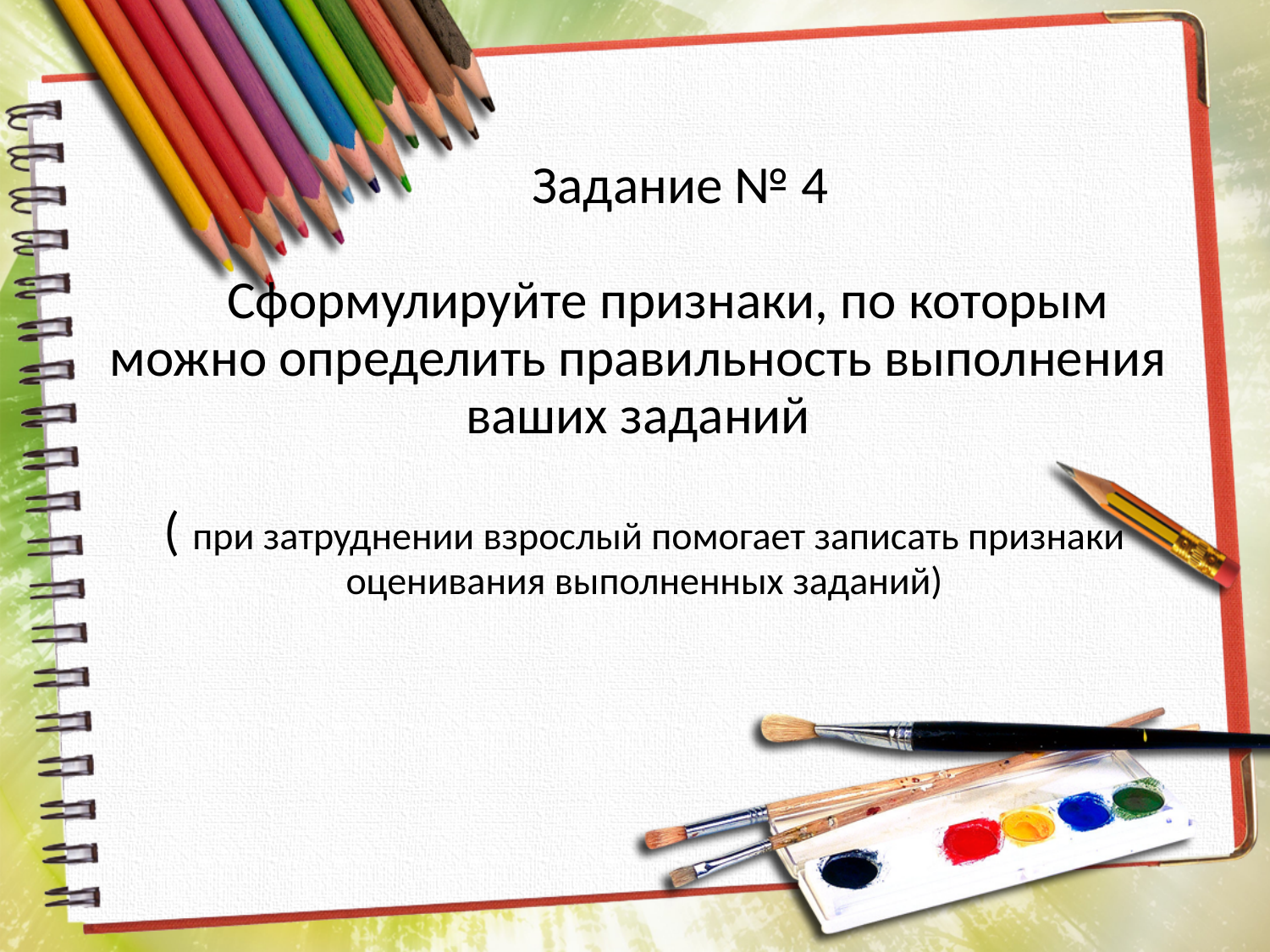

# Задание № 4 Сформулируйте признаки, по которым     можно определить правильность выполнения  ваших заданий ( при затруднении взрослый помогает записать признаки оценивания выполненных заданий)